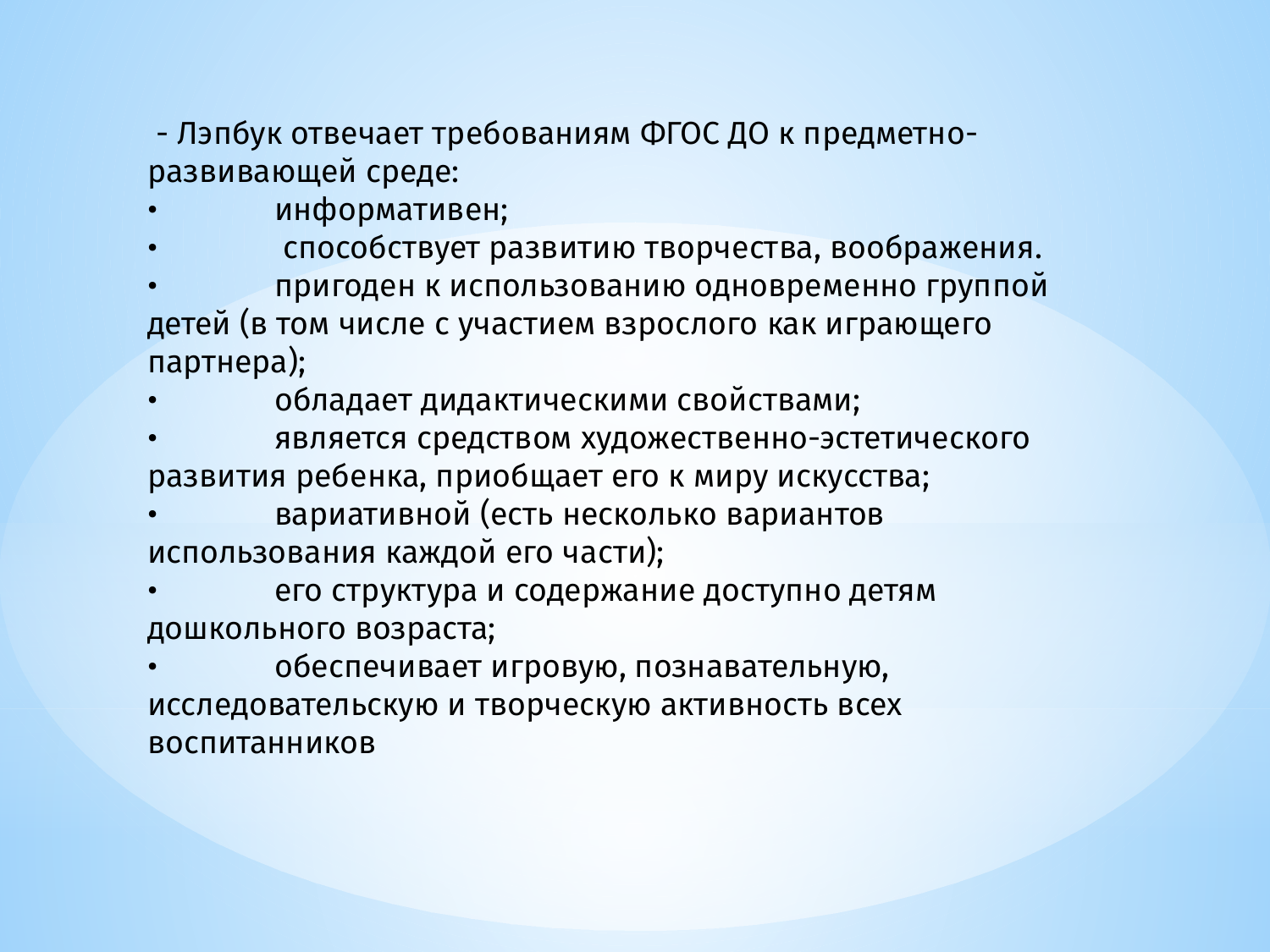

- Лэпбук отвечает требованиям ФГОС ДО к предметно-развивающей среде:
•	информативен;
•	 способствует развитию творчества, воображения.
•	пригоден к использованию одновременно группой детей (в том числе с участием взрослого как играющего партнера);
•	обладает дидактическими свойствами;
•	является средством художественно-эстетического развития ребенка, приобщает его к миру искусства;
•	вариативной (есть несколько вариантов использования каждой его части);
•	его структура и содержание доступно детям дошкольного возраста;
•	обеспечивает игровую, познавательную, исследовательскую и творческую активность всех воспитанников